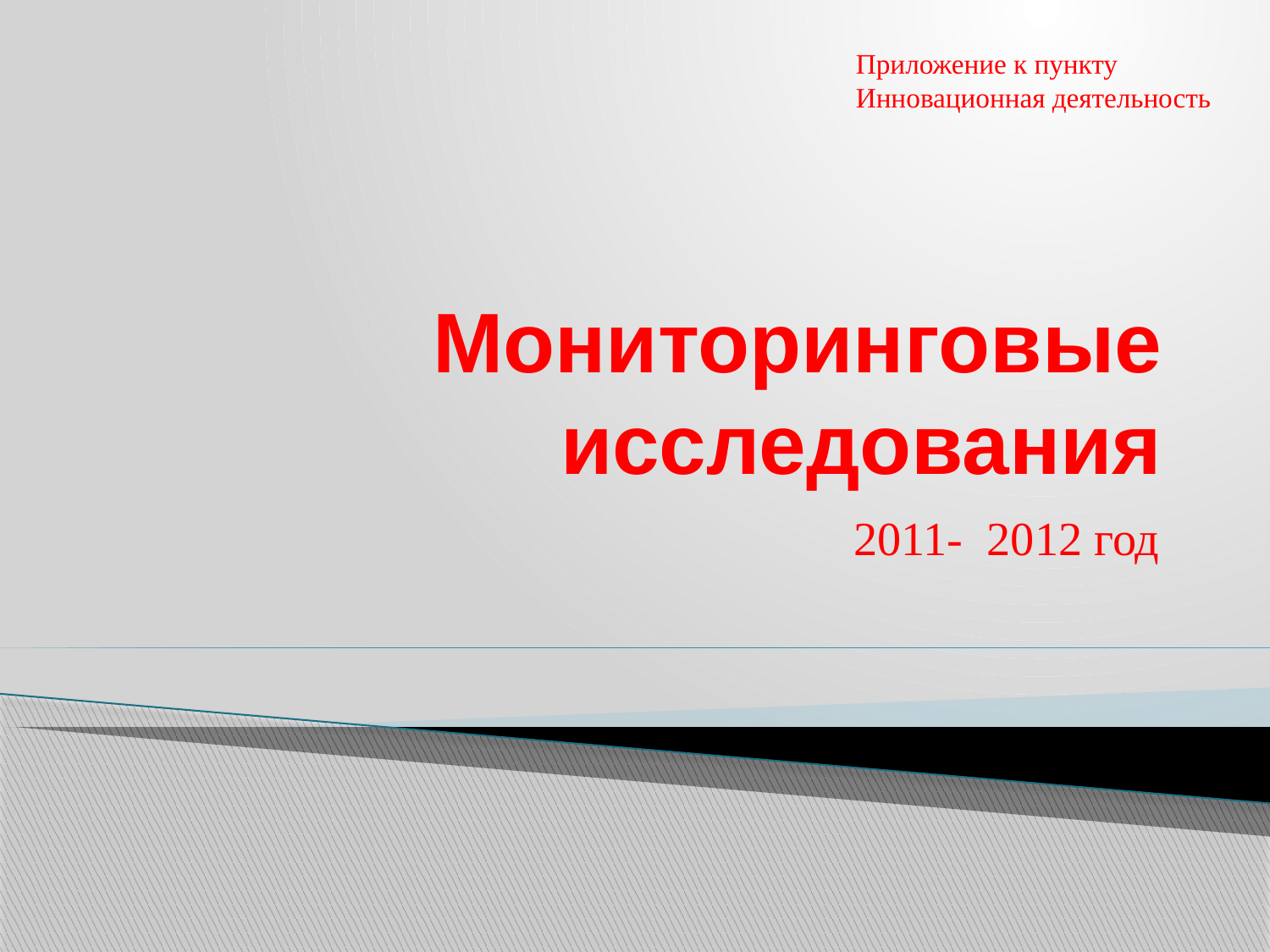

Приложение к пункту Инновационная деятельность
# Мониторинговые исследования
2011-  2012 год